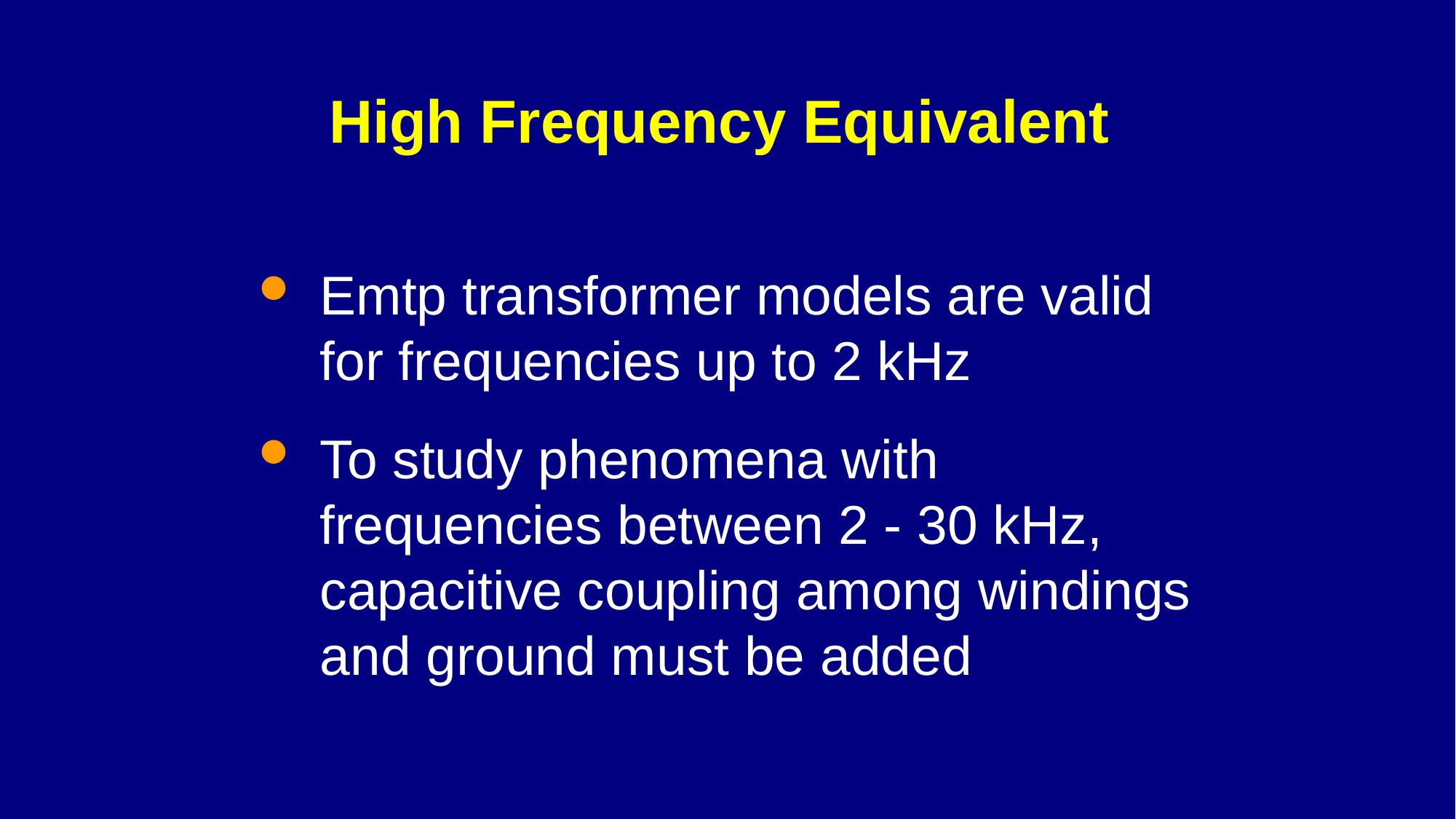

# High Frequency Equivalent
Emtp transformer models are valid for frequencies up to 2 kHz
To study phenomena with frequencies between 2 - 30 kHz, capacitive coupling among windings and ground must be added